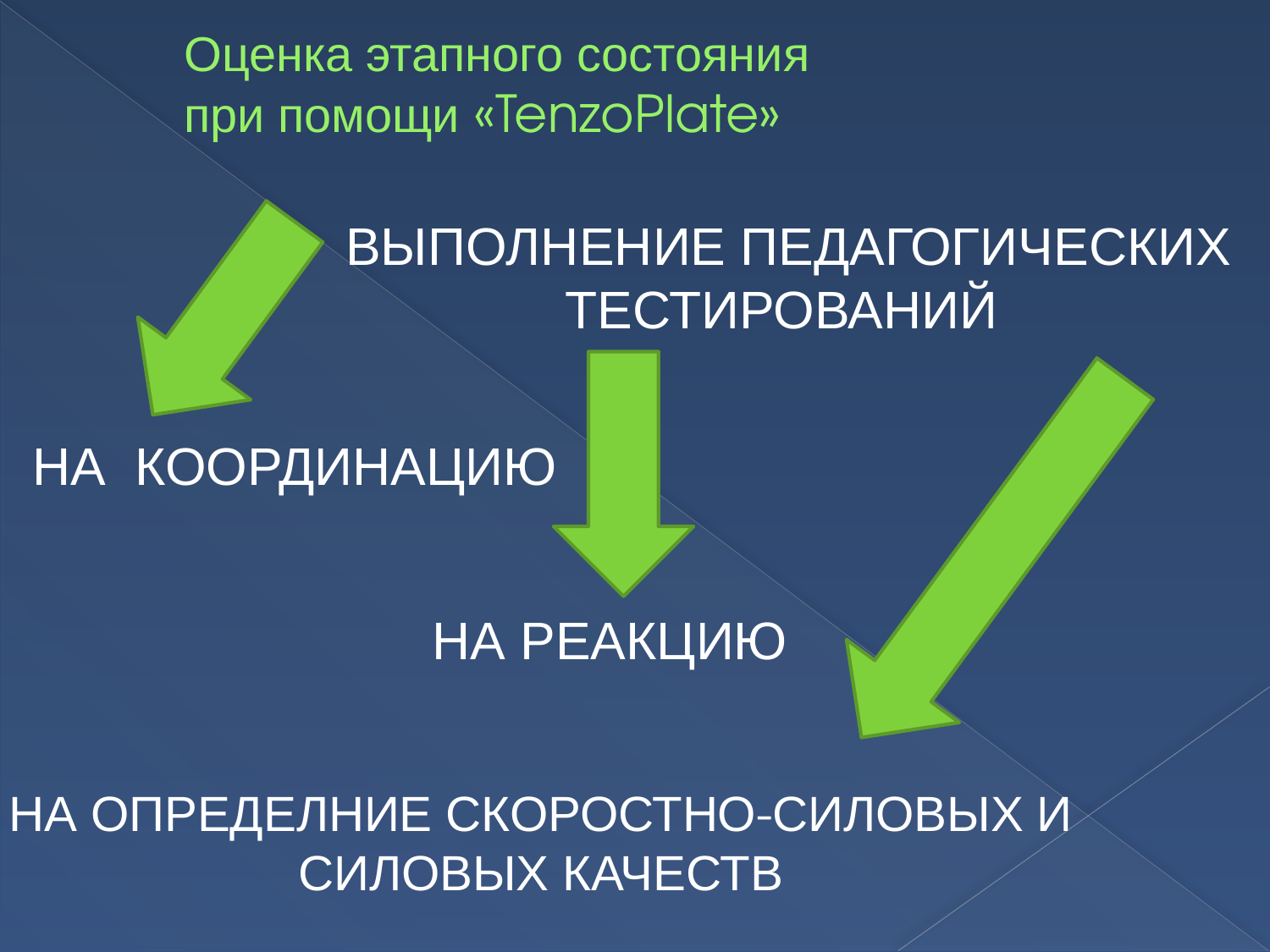

# Оценка этапного состояния при помощи «TenzoPlate»

ВЫПОЛНЕНИЕ ПЕДАГОГИЧЕСКИХ ТЕСТИРОВАНИЙ

НА  КООРДИНАЦИЮ
НА РЕАКЦИЮ
НА ОПРЕДЕЛНИЕ СКОРОСТНО-СИЛОВЫХ И СИЛОВЫХ КАЧЕСТВ